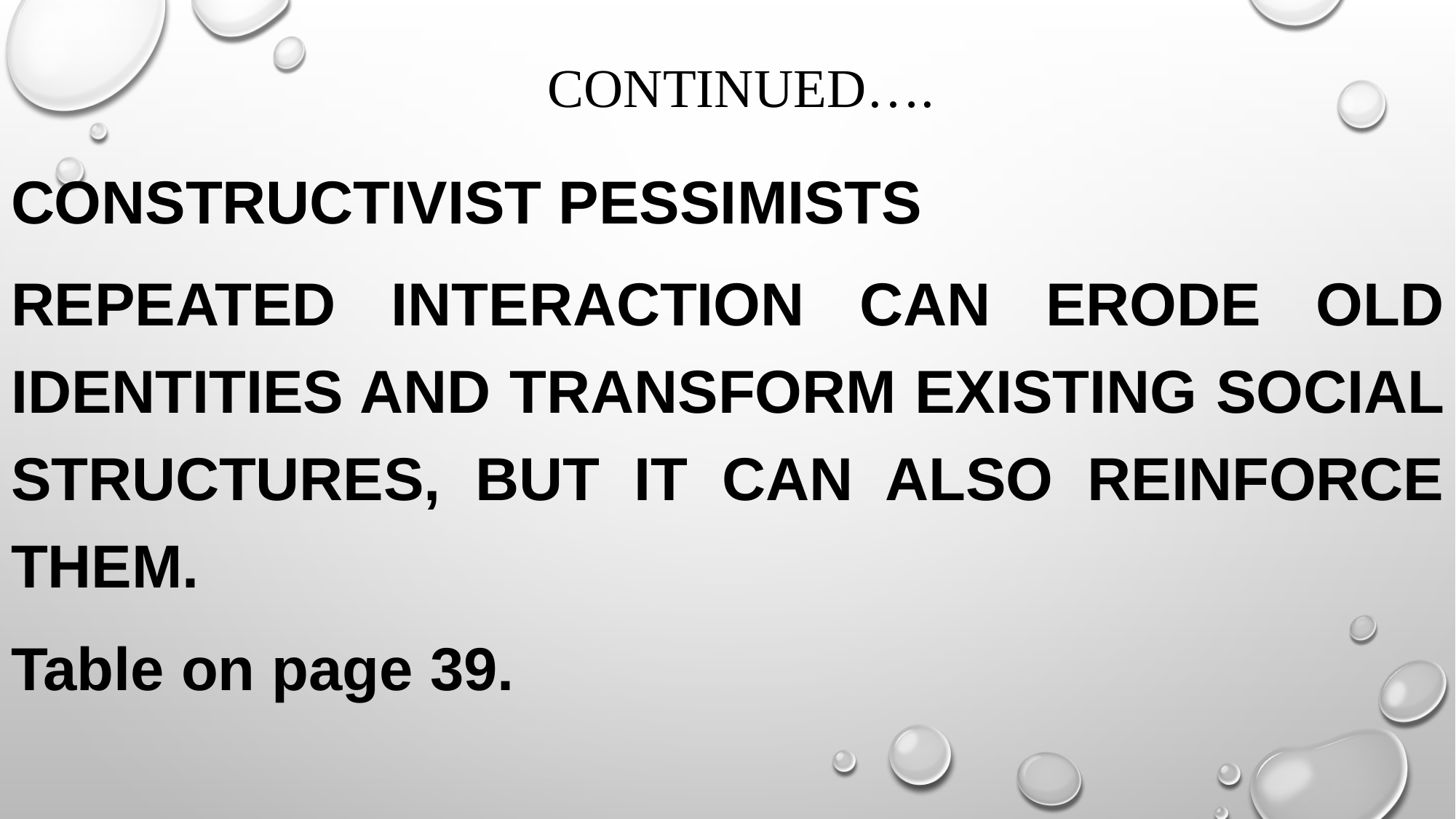

# continued….
Constructivist Pessimists
Repeated interaction can erode old identities and transform existing social structures, but it can also reinforce them.
Table on page 39.